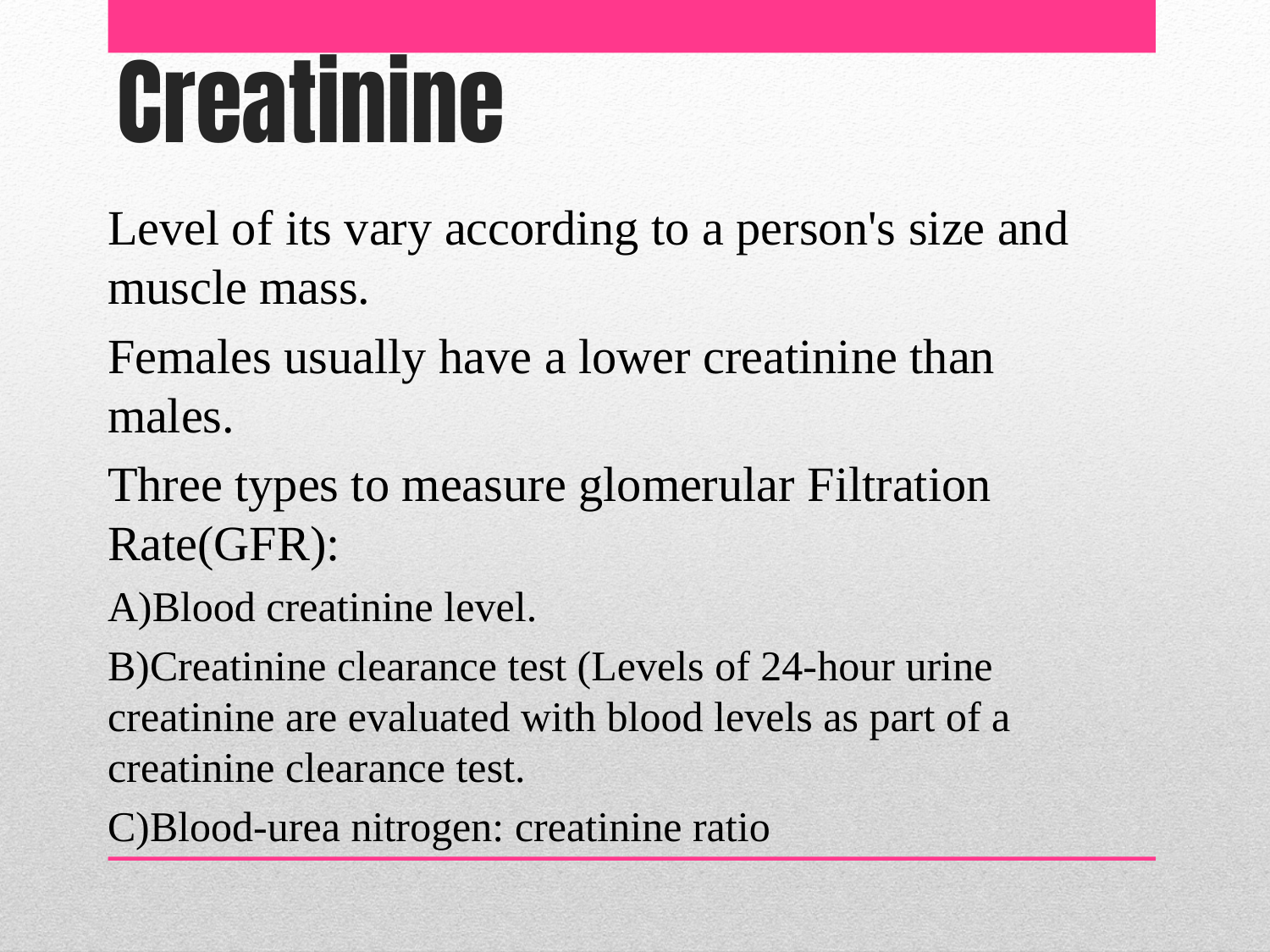

# Creatinine

Level of its vary according to a person's size and muscle mass.
Females usually have a lower creatinine than males.
Three types to measure glomerular Filtration Rate(GFR):
A)Blood creatinine level.
B)Creatinine clearance test (Levels of 24-hour urine creatinine are evaluated with blood levels as part of a creatinine clearance test.
C)Blood-urea nitrogen: creatinine ratio